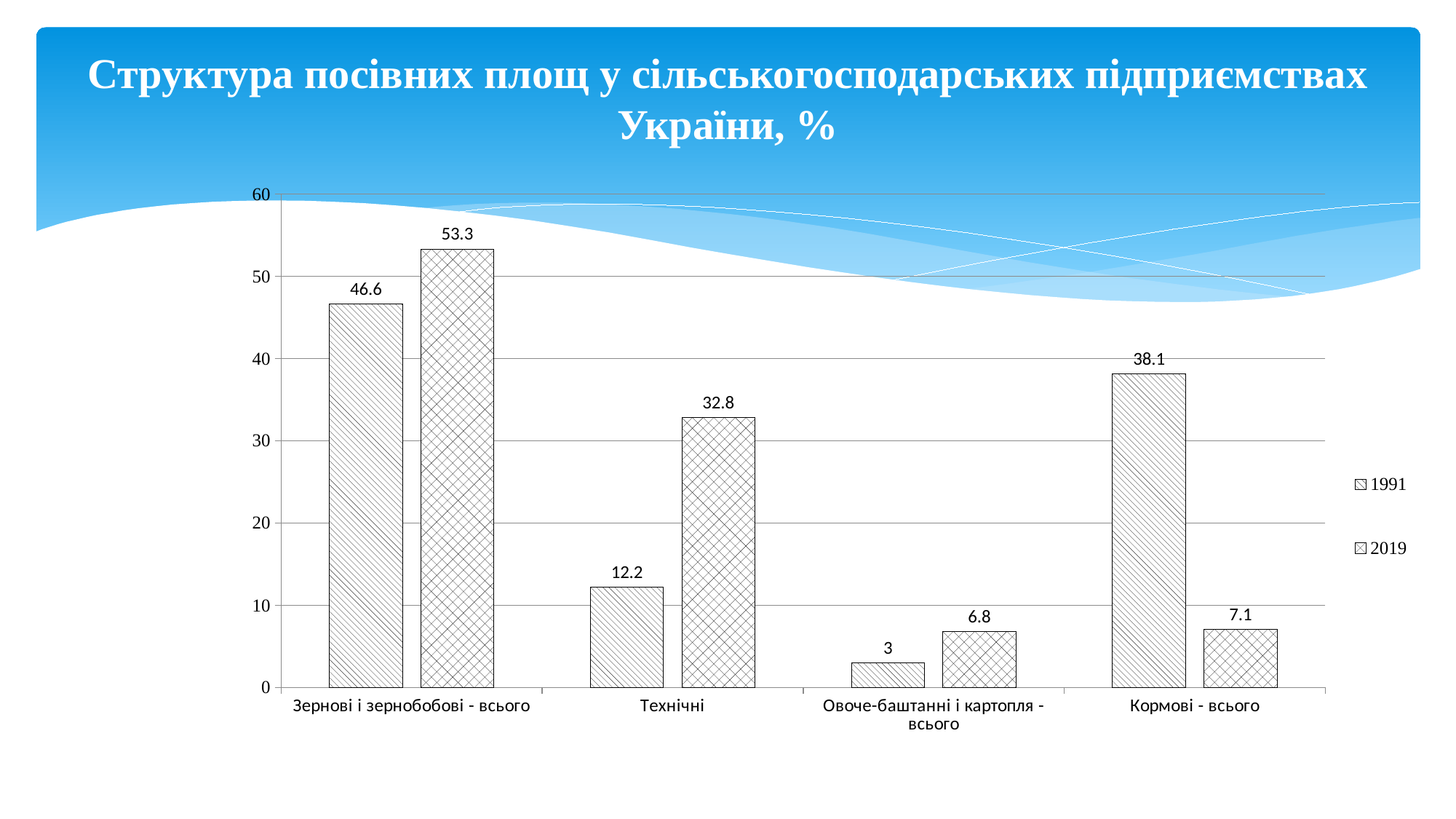

# Структура посівних площ у сільськогосподарських підприємствах України, %

### Chart

| Category | 1991 | 2019 |
|---|---|---|
| Зернові і зернобобові - всього | 46.6 | 53.3 |
| Технічні | 12.2 | 32.8 |
| Овоче-баштанні і картопля - всього | 3.0 | 6.8 |
| Кормові - всього | 38.1 | 7.1 |